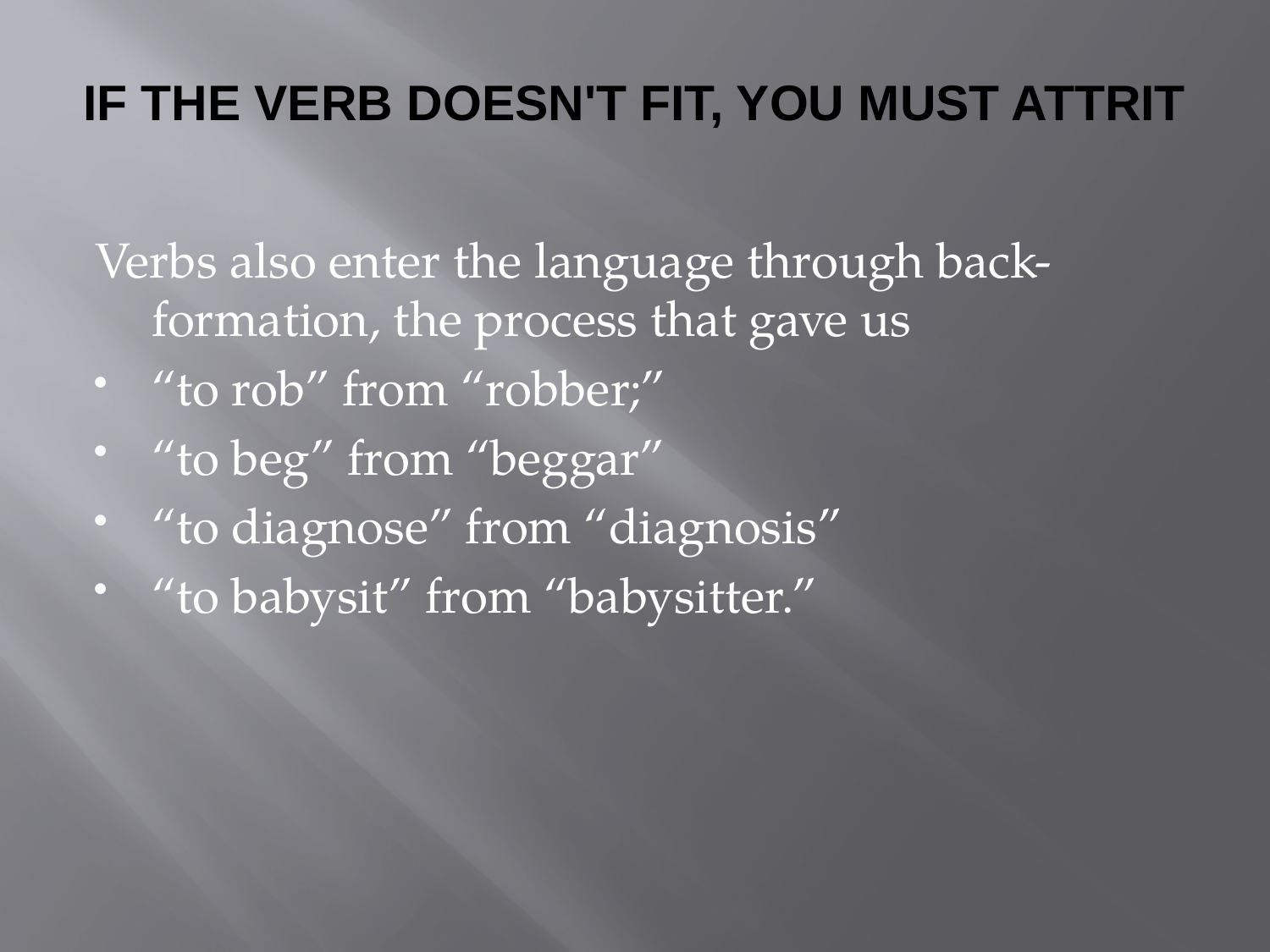

# IF THE VERB DOESN'T FIT, YOU MUST ATTRIT
Verbs also enter the language through back-formation, the process that gave us
“to rob” from “robber;”
“to beg” from “beggar”
“to diagnose” from “diagnosis”
“to babysit” from “babysitter.”